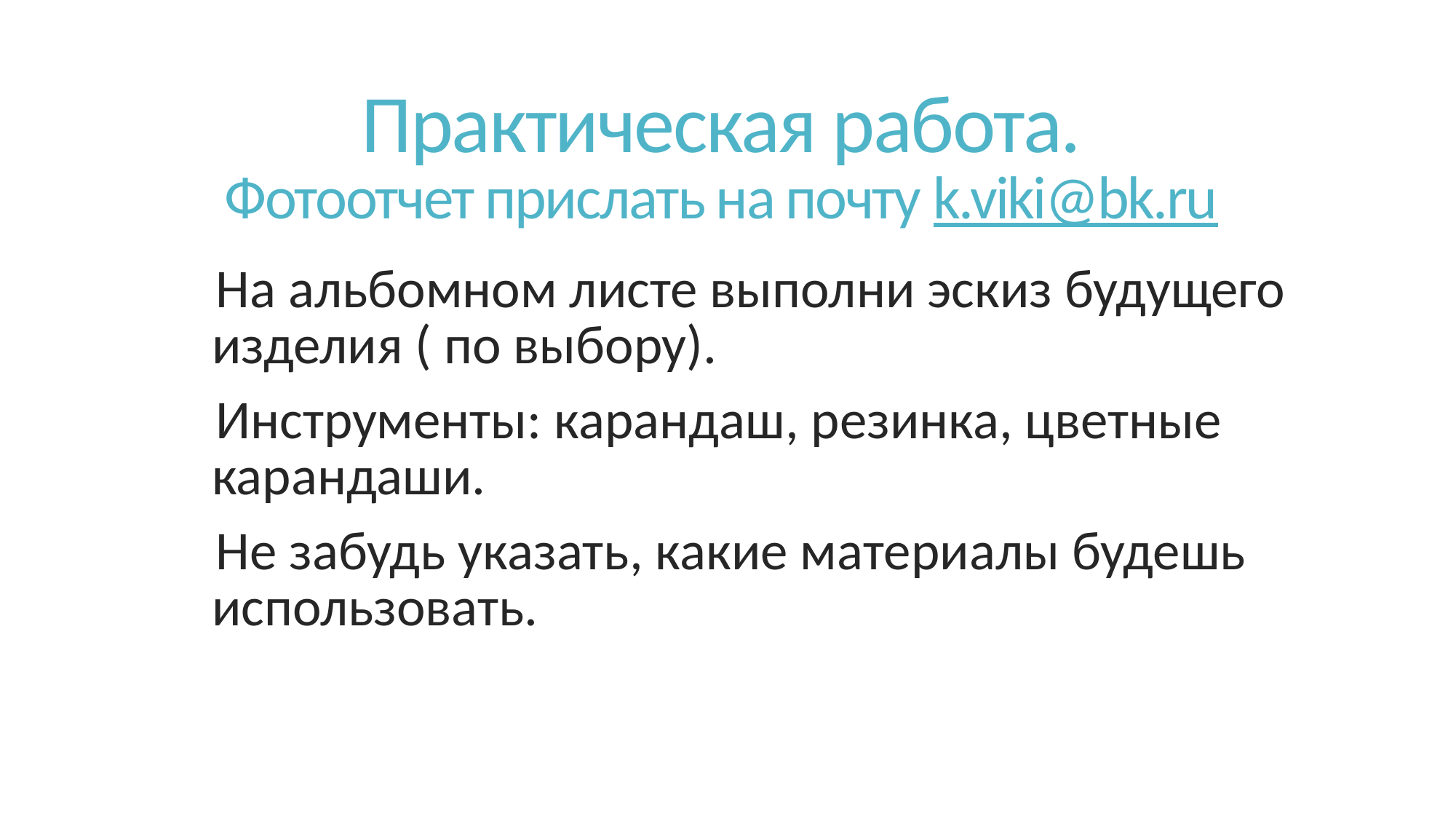

# Практическая работа. Фотоотчет прислать на почту k.viki@bk.ru
На альбомном листе выполни эскиз будущего изделия ( по выбору).
Инструменты: карандаш, резинка, цветные карандаши.
Не забудь указать, какие материалы будешь использовать.